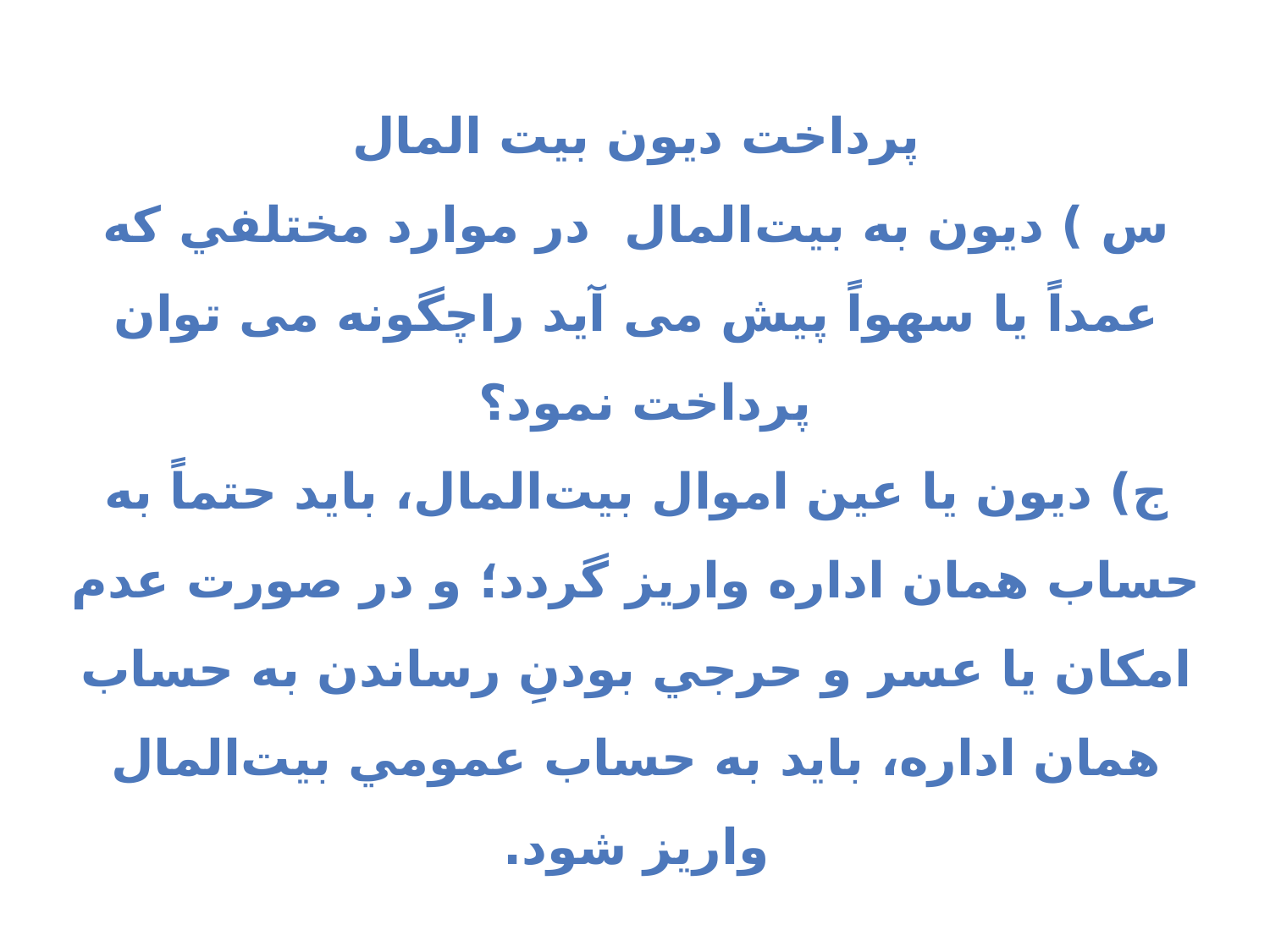

پرداخت دیون بیت المال
س ) ديون به بيت‌المال  در موارد مختلفي كه عمداً يا سهواً پيش می آيد راچگونه می توان پرداخت نمود؟
ج) ديون يا عين اموال بيت‌المال، بايد حتماً به حساب همان اداره واريز گردد؛ و در صورت عدم امكان يا عسر و حرجي بودنِ رساندن به حساب همان اداره، بايد به حساب عمومي بيت‌المال واريز شود.